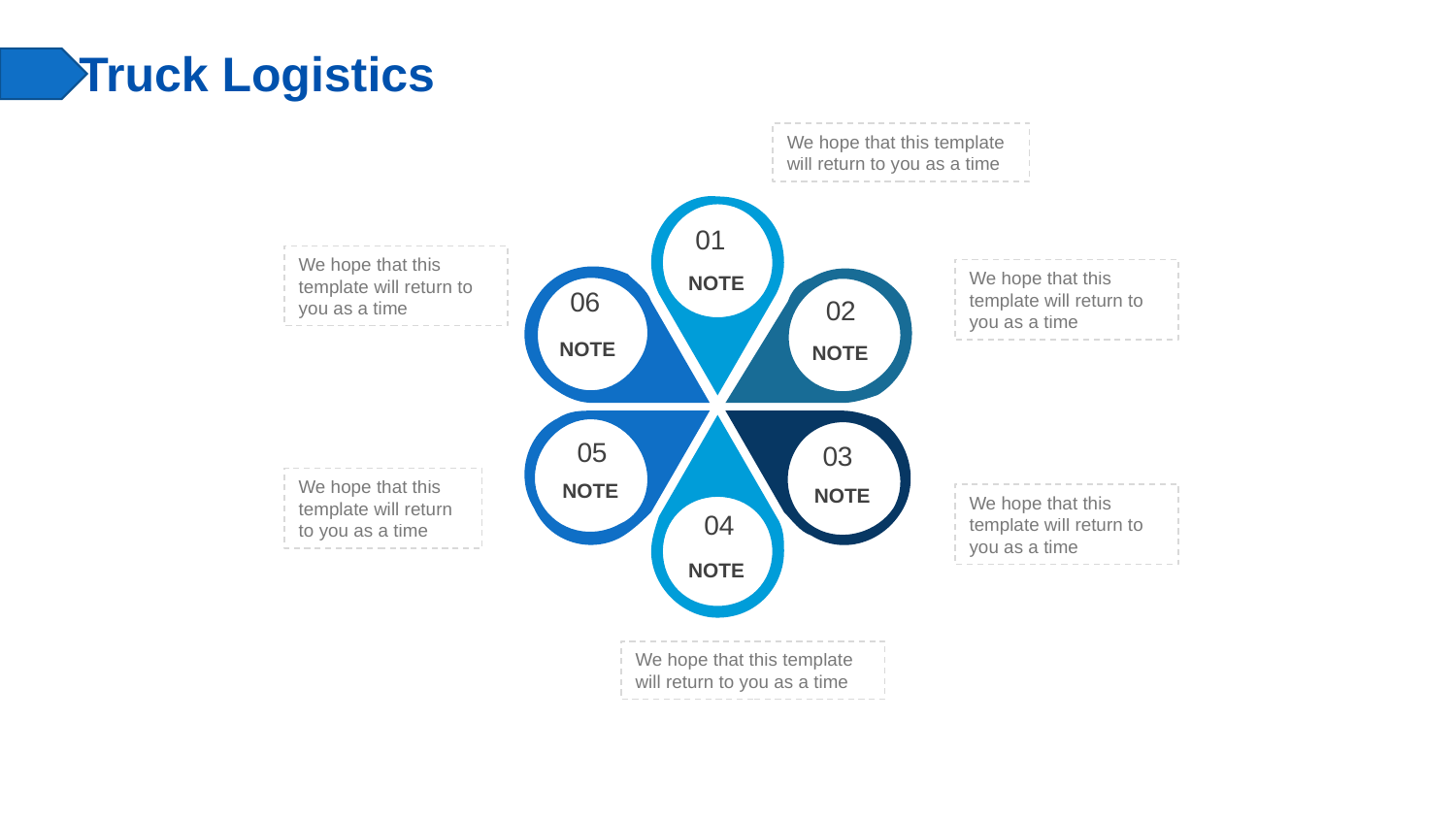

We hope that this template will return to you as a time

01
NOTE
We hope that this template will return to you as a time

06
NOTE

02
NOTE
We hope that this template will return to you as a time

05
NOTE

03
NOTE

04
NOTE
We hope that this template will return to you as a time
We hope that this template will return to you as a time
We hope that this template will return to you as a time